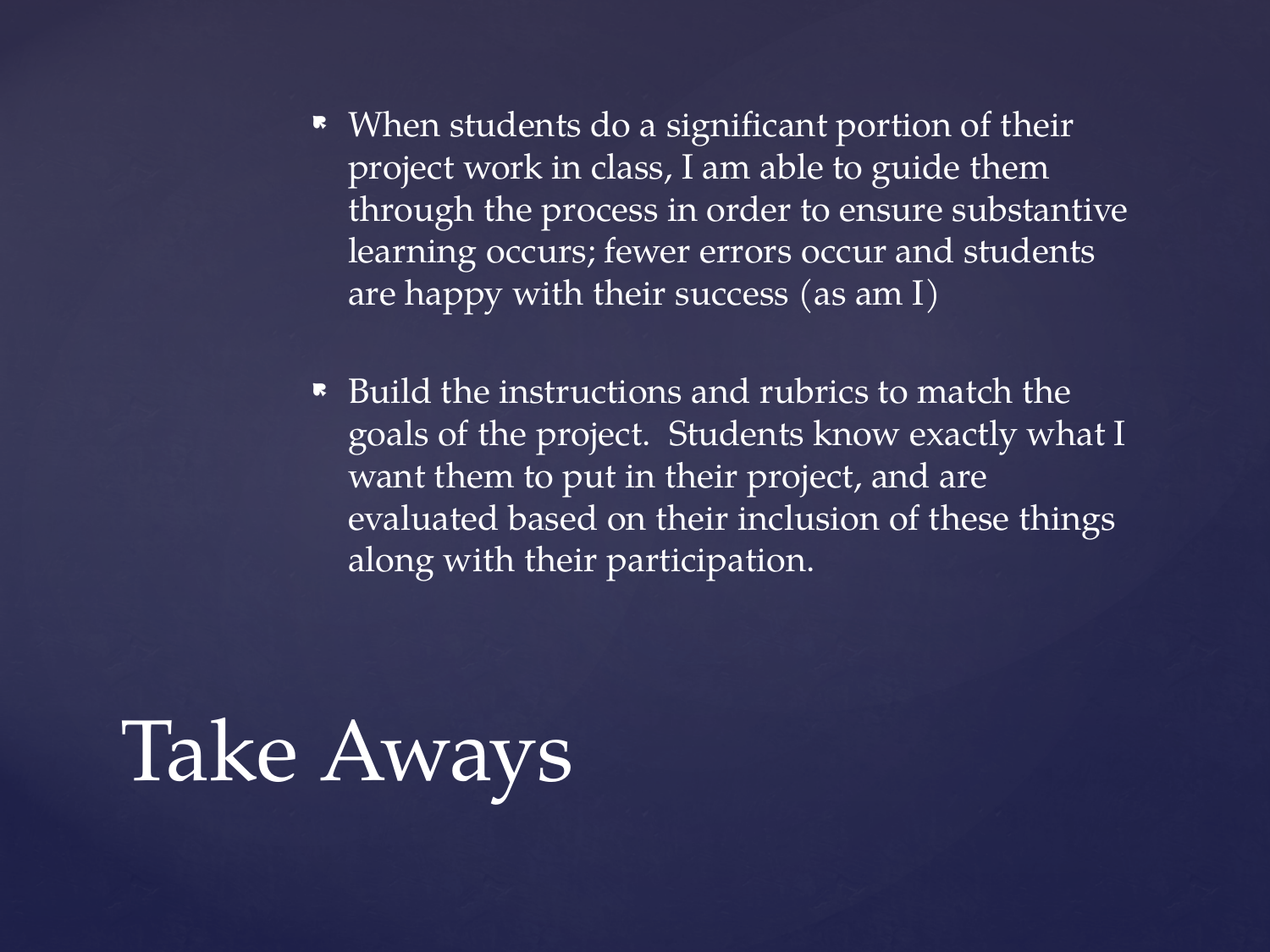

When students do a significant portion of their project work in class, I am able to guide them through the process in order to ensure substantive learning occurs; fewer errors occur and students are happy with their success (as am I)

Build the instructions and rubrics to match the goals of the project.  Students know exactly what I want them to put in their project, and are evaluated based on their inclusion of these things along with their participation.

# Take Aways